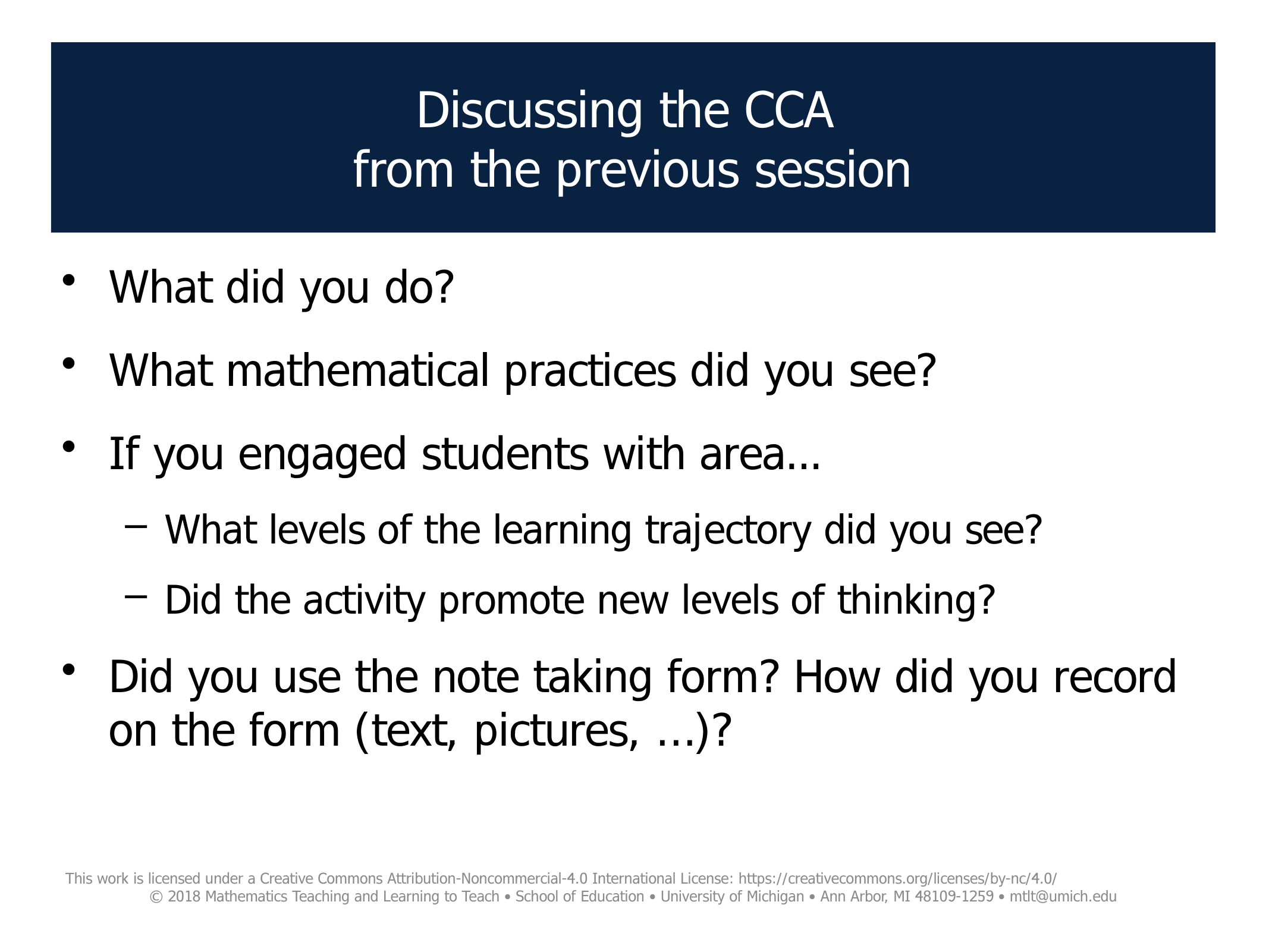

# Discussing the CCA from the previous session
What did you do?
What mathematical practices did you see?
If you engaged students with area…
What levels of the learning trajectory did you see?
Did the activity promote new levels of thinking?
Did you use the note taking form? How did you record on the form (text, pictures, ...)?